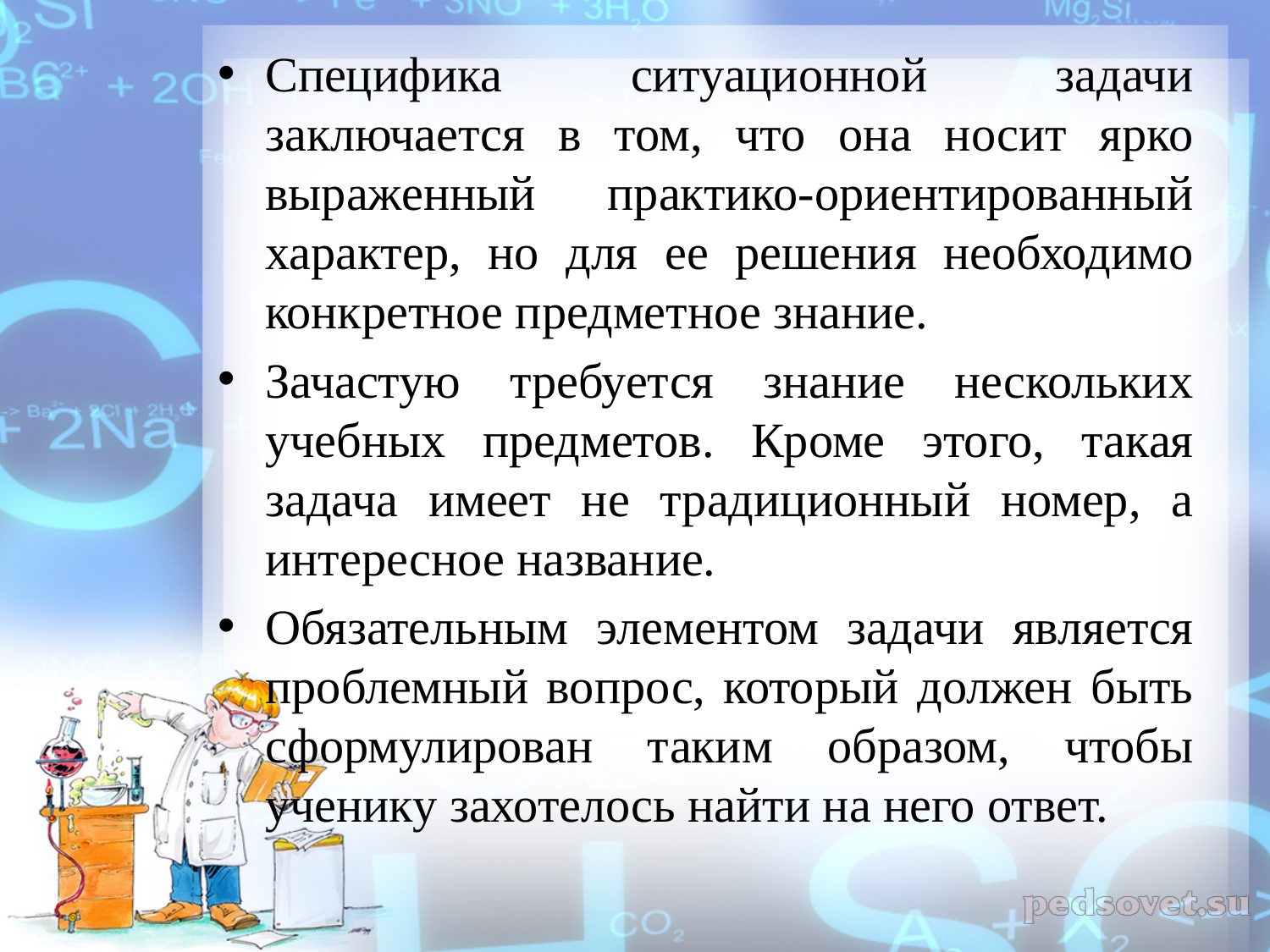

Специфика ситуационной задачи заключается в том, что она носит ярко выраженный практико-ориентированный характер, но для ее решения необходимо конкретное предметное знание.
Зачастую требуется знание нескольких учебных предметов. Кроме этого, такая задача имеет не традиционный номер, а интересное название.
Обязательным элементом задачи является проблемный вопрос, который должен быть сформулирован таким образом, чтобы ученику захотелось найти на него ответ.